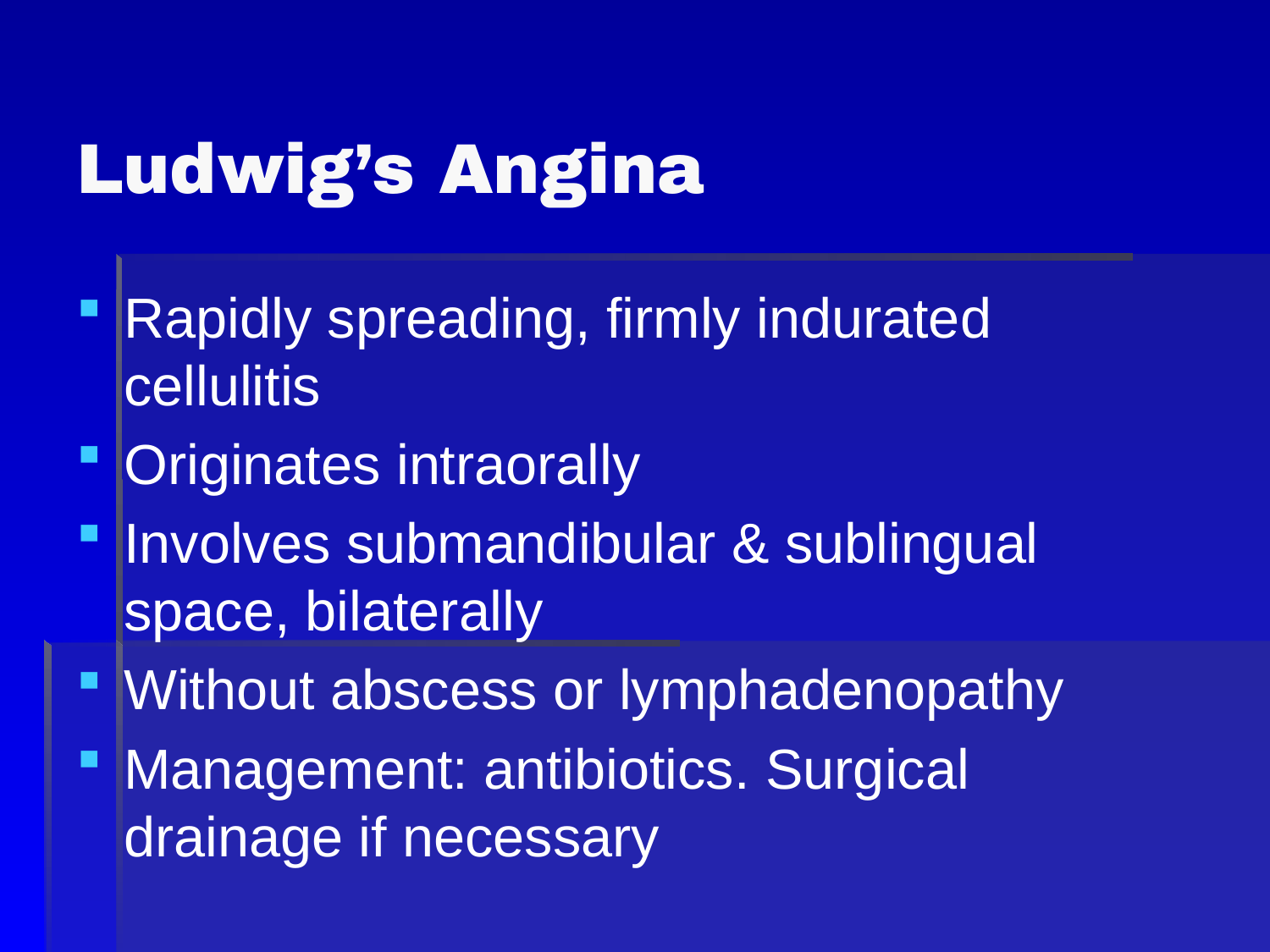

# Ludwig’s Angina
Rapidly spreading, firmly indurated cellulitis
Originates intraorally
Involves submandibular & sublingual space, bilaterally
Without abscess or lymphadenopathy
Management: antibiotics. Surgical drainage if necessary